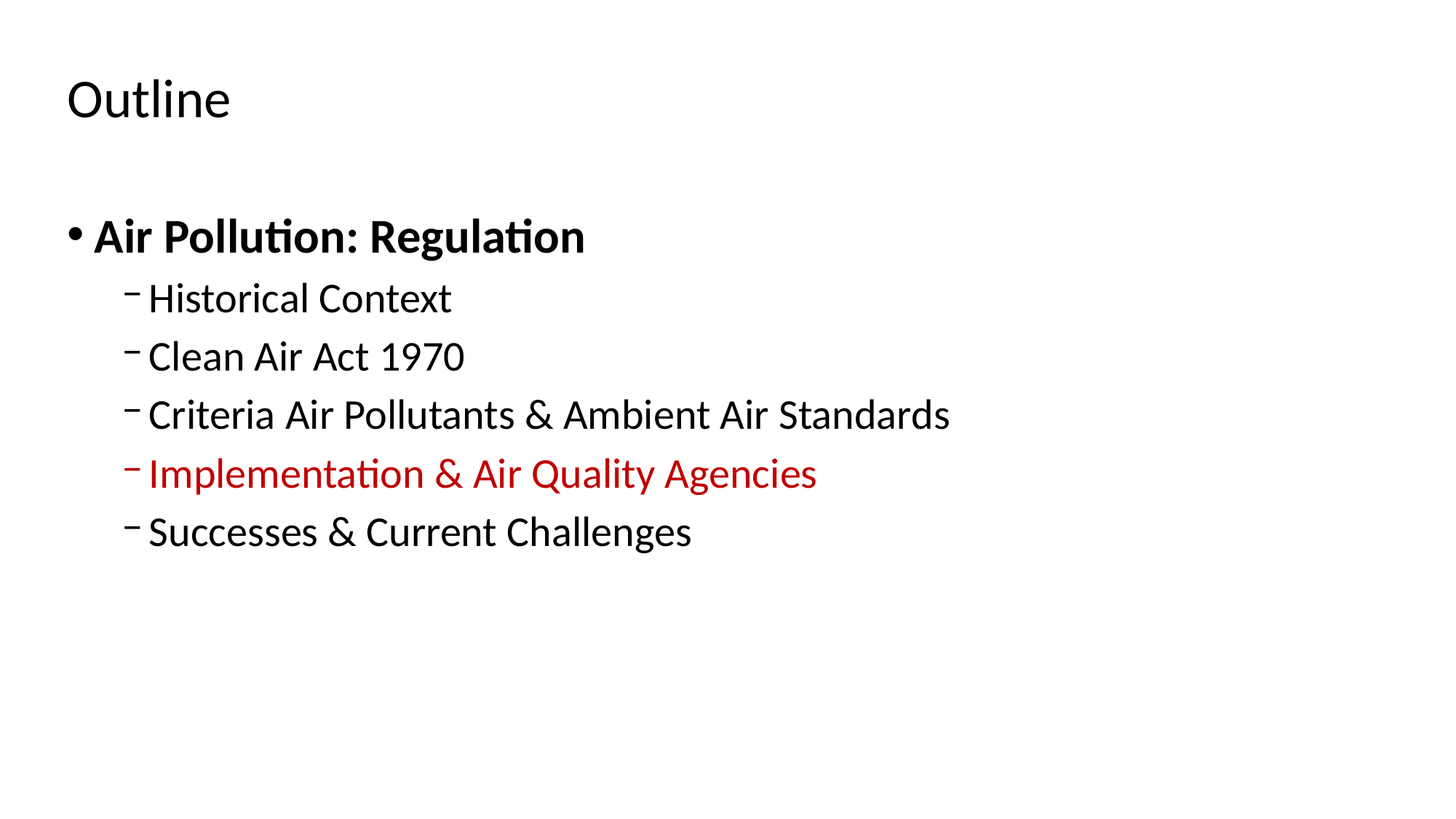

# Outline
Air Pollution: Regulation
Historical Context
Clean Air Act 1970
Criteria Air Pollutants & Ambient Air Standards
Implementation & Air Quality Agencies
Successes & Current Challenges